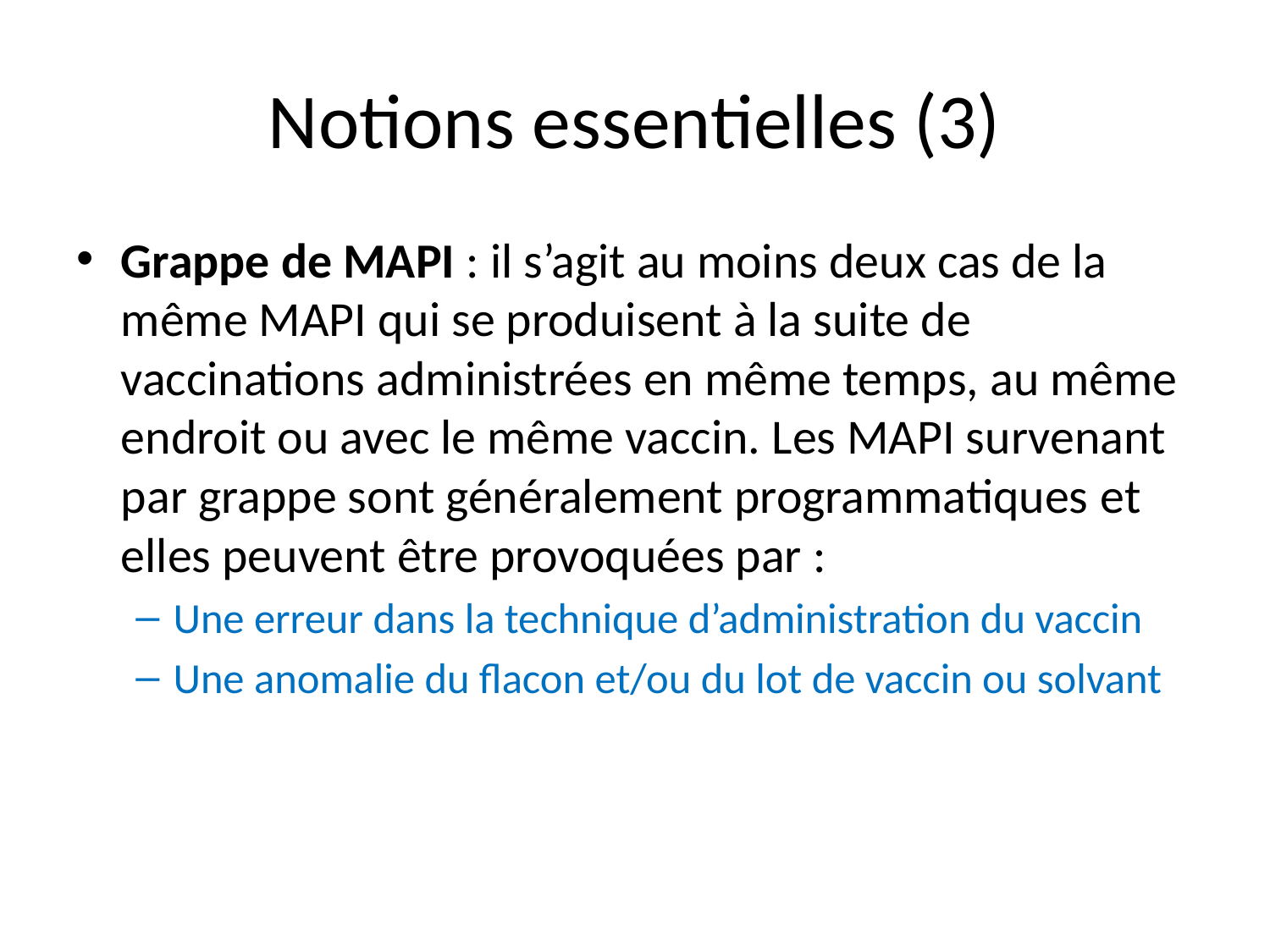

# Notions essentielles (3)
Grappe de MAPI : il s’agit au moins deux cas de la même MAPI qui se produisent à la suite de vaccinations administrées en même temps, au même endroit ou avec le même vaccin. Les MAPI survenant par grappe sont généralement programmatiques et elles peuvent être provoquées par :
Une erreur dans la technique d’administration du vaccin
Une anomalie du flacon et/ou du lot de vaccin ou solvant